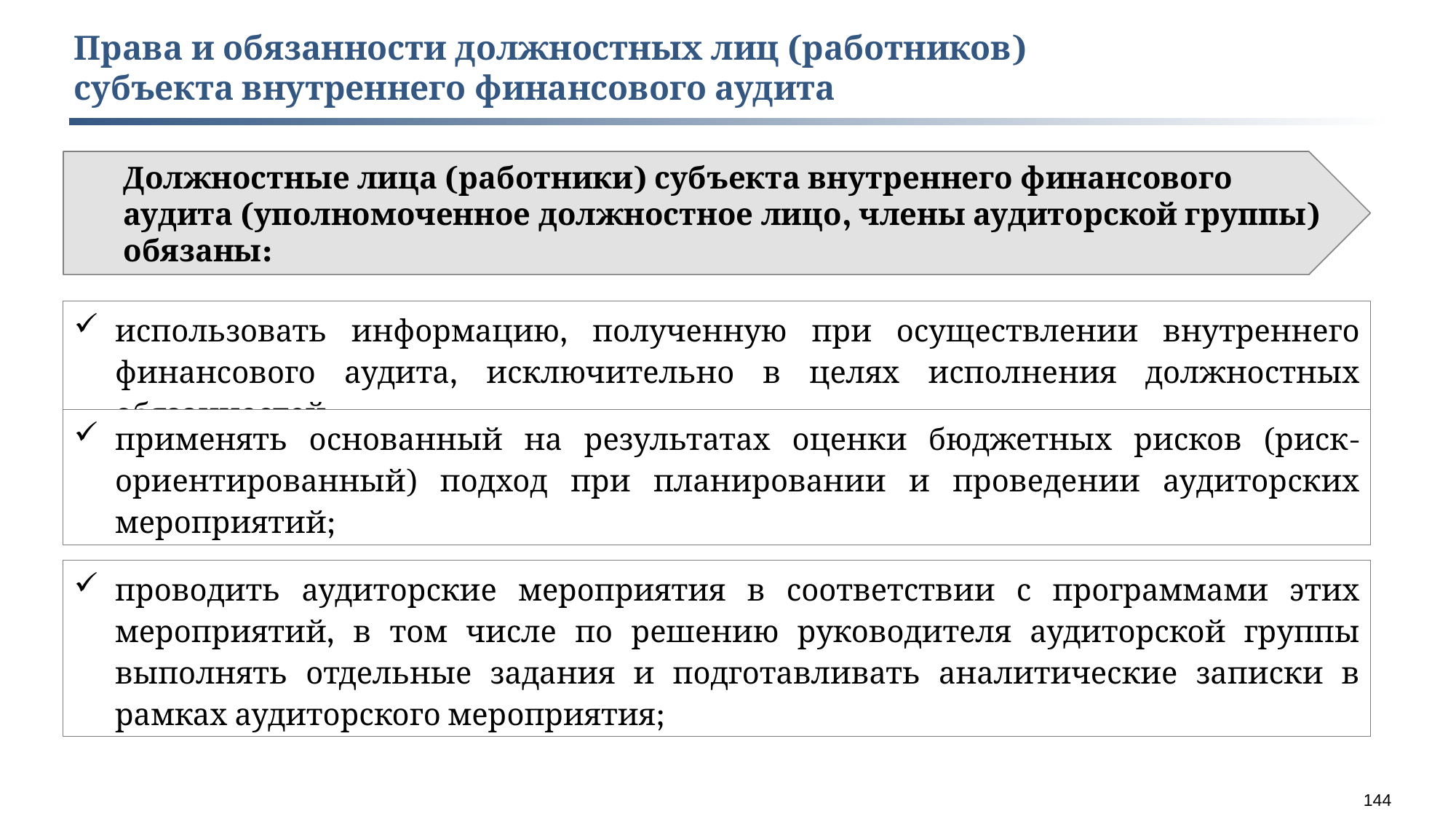

Права и обязанности должностных лиц (работников)
субъекта внутреннего финансового аудита
Должностные лица (работники) субъекта внутреннего финансового аудита (уполномоченное должностное лицо, члены аудиторской группы) обязаны:
использовать информацию, полученную при осуществлении внутреннего финансового аудита, исключительно в целях исполнения должностных обязанностей;
применять основанный на результатах оценки бюджетных рисков (риск-ориентированный) подход при планировании и проведении аудиторских мероприятий;
проводить аудиторские мероприятия в соответствии с программами этих мероприятий, в том числе по решению руководителя аудиторской группы выполнять отдельные задания и подготавливать аналитические записки в рамках аудиторского мероприятия;